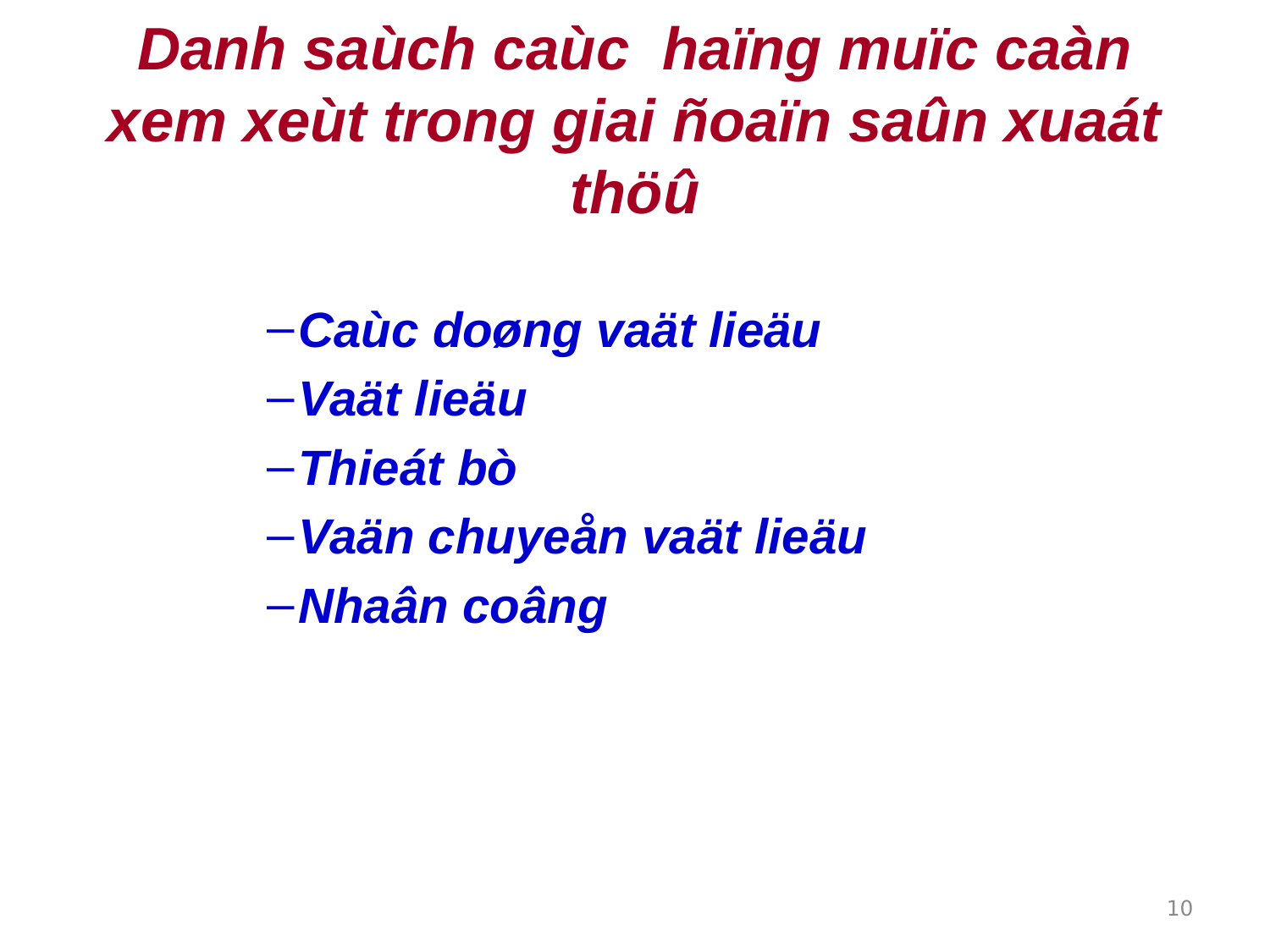

# Danh saùch caùc  haïng muïc caàn xem xeùt trong giai ñoaïn saûn xuaát thöû

Caùc doøng vaät lieäu
Vaät lieäu
Thieát bò
Vaän chuyeån vaät lieäu
Nhaân coâng
10